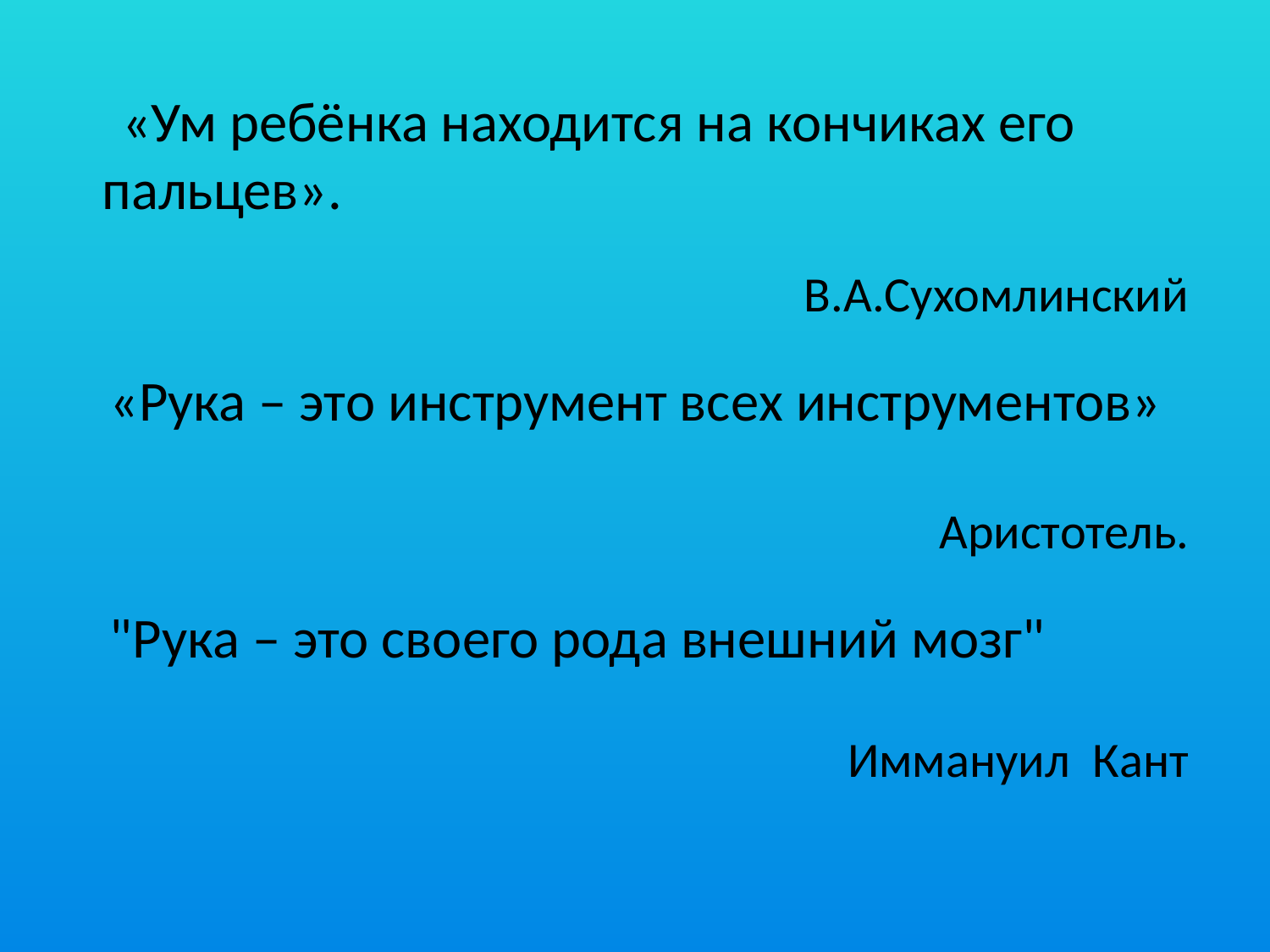

«Ум ребёнка находится на кончиках его пальцев».
                                                                                                     В.А.Сухомлинский

 «Рука – это инструмент всех инструментов»
                                                                                                      Аристотель.

 "Рука – это своего рода внешний мозг"
                                                                                                    Иммануил  Кант